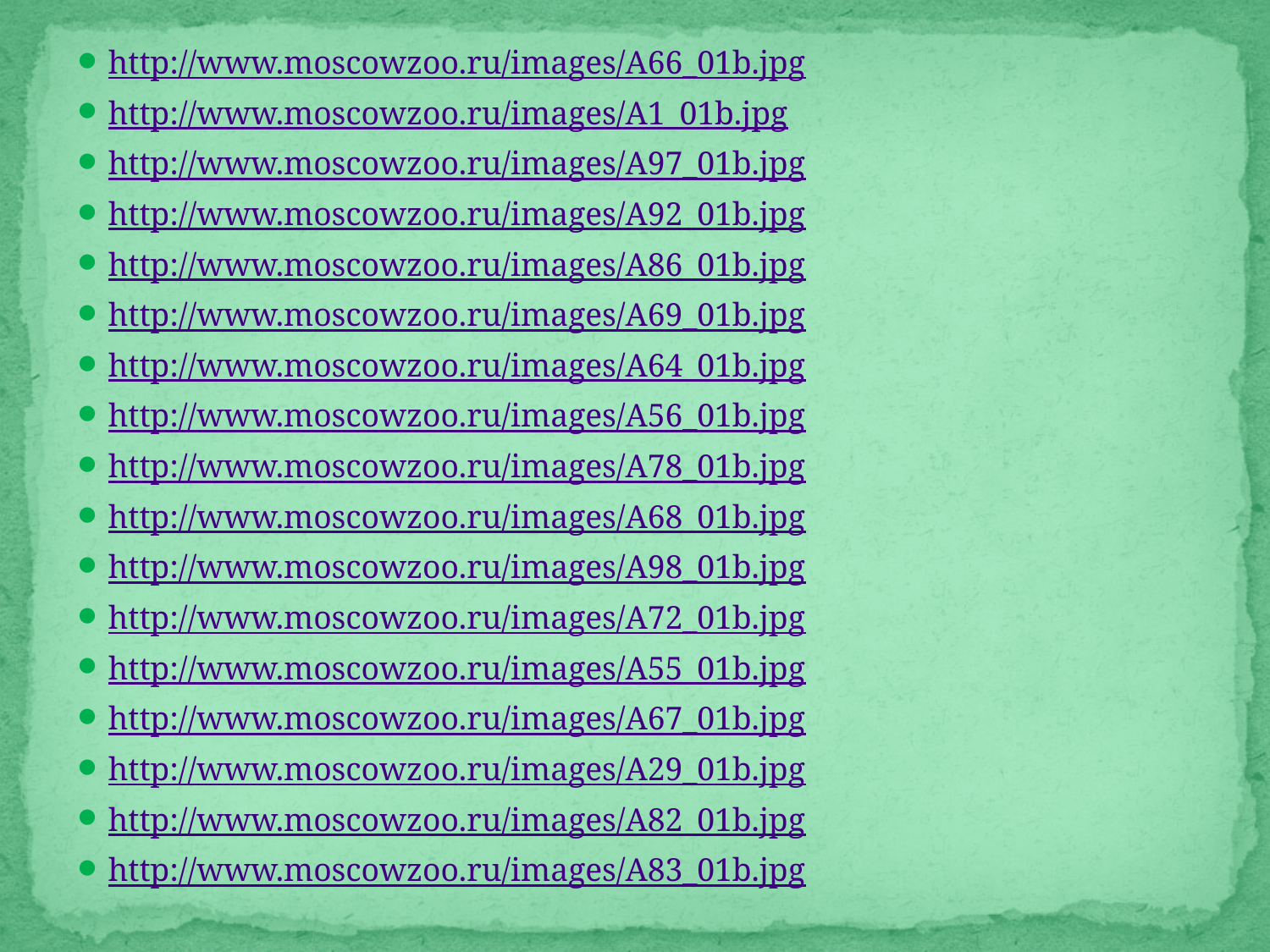

http://www.moscowzoo.ru/images/A66_01b.jpg
http://www.moscowzoo.ru/images/A1_01b.jpg
http://www.moscowzoo.ru/images/A97_01b.jpg
http://www.moscowzoo.ru/images/A92_01b.jpg
http://www.moscowzoo.ru/images/A86_01b.jpg
http://www.moscowzoo.ru/images/A69_01b.jpg
http://www.moscowzoo.ru/images/A64_01b.jpg
http://www.moscowzoo.ru/images/A56_01b.jpg
http://www.moscowzoo.ru/images/A78_01b.jpg
http://www.moscowzoo.ru/images/A68_01b.jpg
http://www.moscowzoo.ru/images/A98_01b.jpg
http://www.moscowzoo.ru/images/A72_01b.jpg
http://www.moscowzoo.ru/images/A55_01b.jpg
http://www.moscowzoo.ru/images/A67_01b.jpg
http://www.moscowzoo.ru/images/A29_01b.jpg
http://www.moscowzoo.ru/images/A82_01b.jpg
http://www.moscowzoo.ru/images/A83_01b.jpg